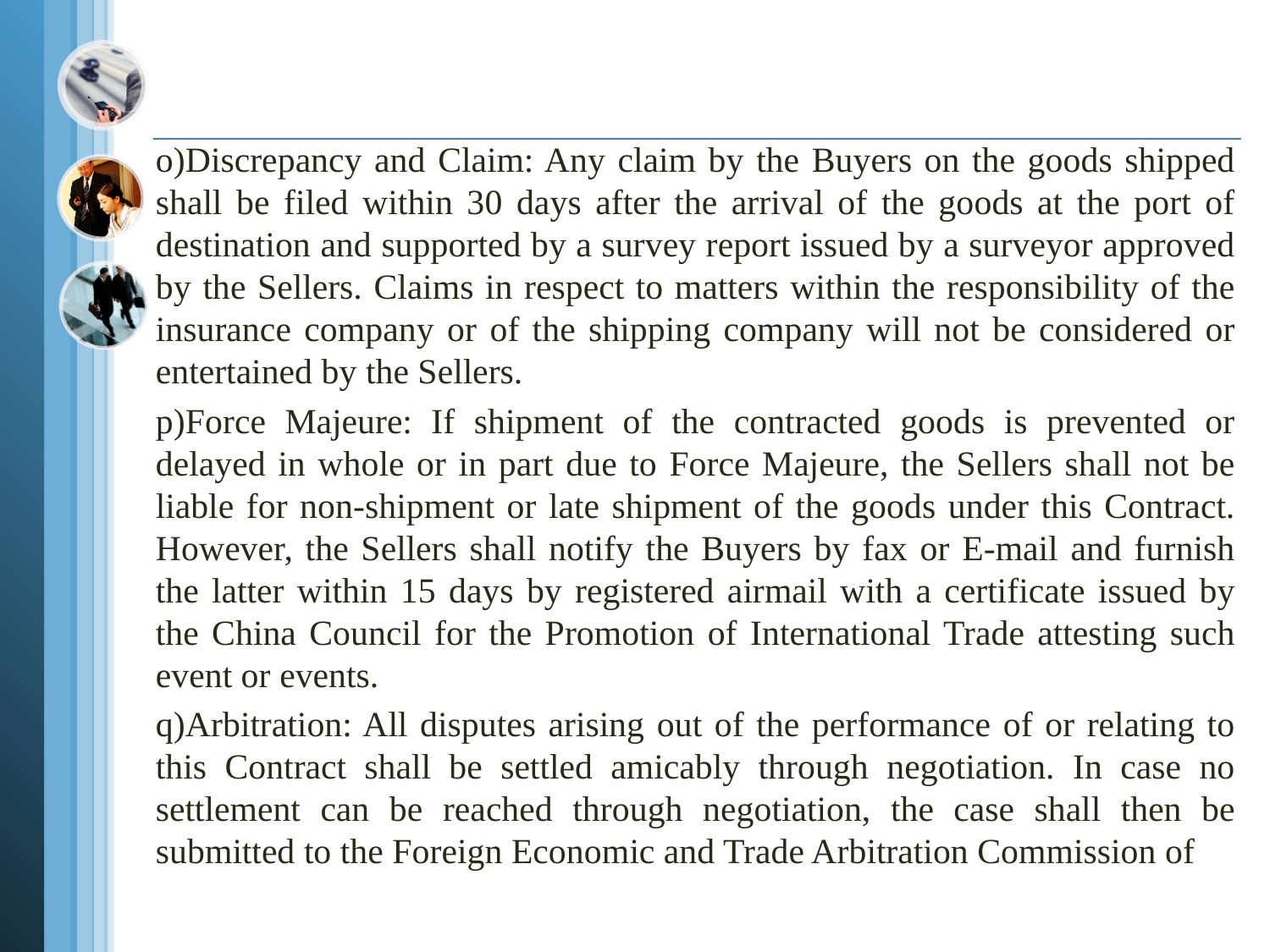

#
o)Discrepancy and Claim: Any claim by the Buyers on the goods shipped shall be filed within 30 days after the arrival of the goods at the port of destination and supported by a survey report issued by a surveyor approved by the Sellers. Claims in respect to matters within the responsibility of the insurance company or of the shipping company will not be considered or entertained by the Sellers.
p)Force Majeure: If shipment of the contracted goods is prevented or delayed in whole or in part due to Force Majeure, the Sellers shall not be liable for non-shipment or late shipment of the goods under this Contract. However, the Sellers shall notify the Buyers by fax or E-mail and furnish the latter within 15 days by registered airmail with a certificate issued by the China Council for the Promotion of International Trade attesting such event or events.
q)Arbitration: All disputes arising out of the performance of or relating to this Contract shall be settled amicably through negotiation. In case no settlement can be reached through negotiation, the case shall then be submitted to the Foreign Economic and Trade Arbitration Commission of